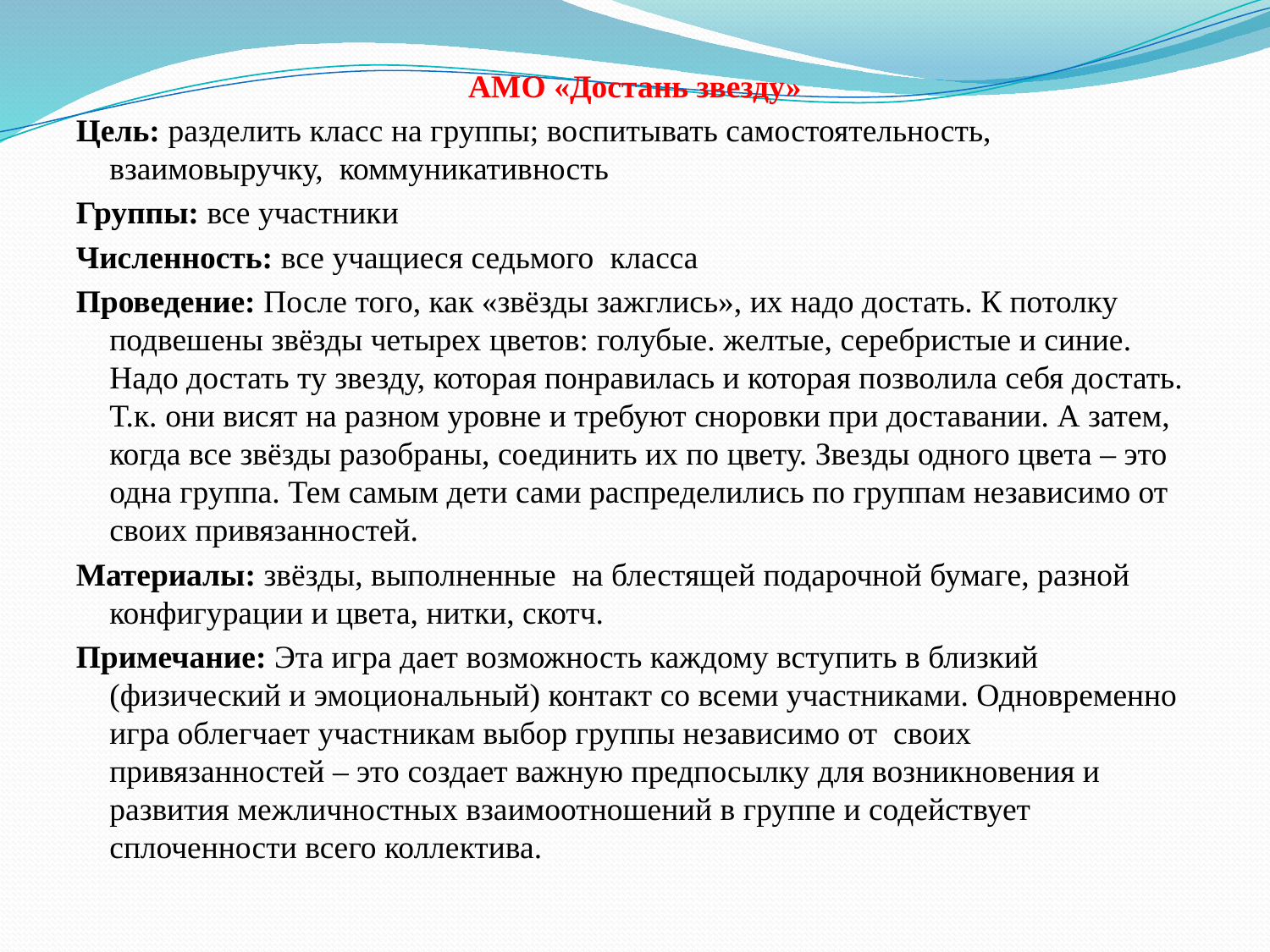

#
АМО «Достань звезду»
Цель: разделить класс на группы; воспитывать самостоятельность, взаимовыручку,  коммуникативность
Группы: все участники
Численность: все учащиеся седьмого  класса
Проведение: После того, как «звёзды зажглись», их надо достать. К потолку подвешены звёзды четырех цветов: голубые. желтые, серебристые и синие. Надо достать ту звезду, которая понравилась и которая позволила себя достать. Т.к. они висят на разном уровне и требуют сноровки при доставании. А затем, когда все звёзды разобраны, соединить их по цвету. Звезды одного цвета – это одна группа. Тем самым дети сами распределились по группам независимо от  своих привязанностей.
Материалы: звёзды, выполненные  на блестящей подарочной бумаге, разной конфигурации и цвета, нитки, скотч.
Примечание: Эта игра дает возможность каждому вступить в близкий (физический и эмоциональный) контакт со всеми участниками. Одновременно игра облегчает участникам выбор группы независимо от  своих привязанностей – это создает важную предпосылку для возникновения и развития межличностных взаимоотношений в группе и содействует сплоченности всего коллектива.